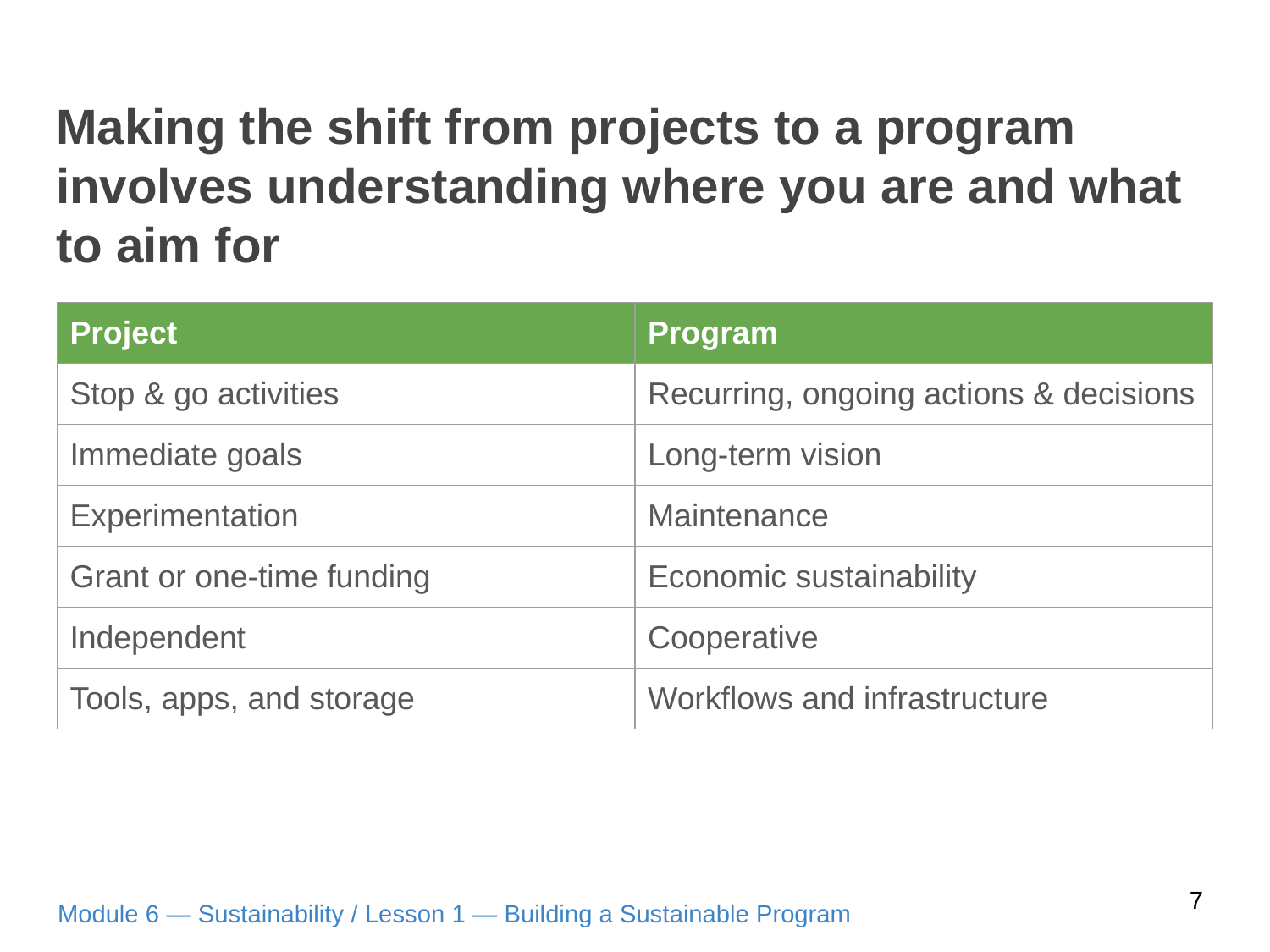

# Making the shift from projects to a program involves understanding where you are and what to aim for
| Project | Program |
| --- | --- |
| Stop & go activities | Recurring, ongoing actions & decisions |
| Immediate goals | Long-term vision |
| Experimentation | Maintenance |
| Grant or one-time funding | Economic sustainability |
| Independent | Cooperative |
| Tools, apps, and storage | Workflows and infrastructure |
7
Module 6 — Sustainability / Lesson 1 — Building a Sustainable Program